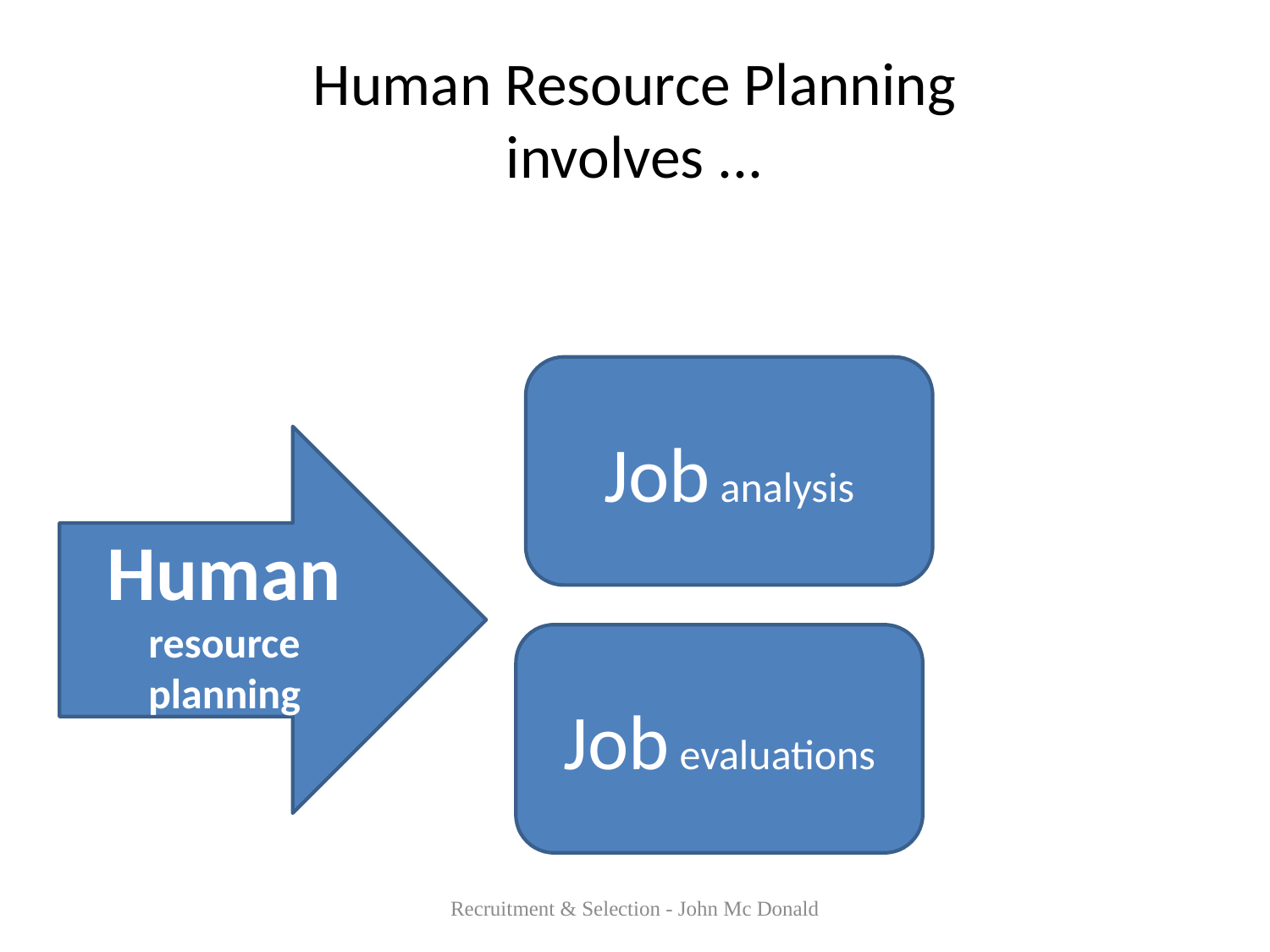

# Human Resource Planning involves ...
Job analysis
Human resource
planning
Job evaluations
Recruitment & Selection - John Mc Donald